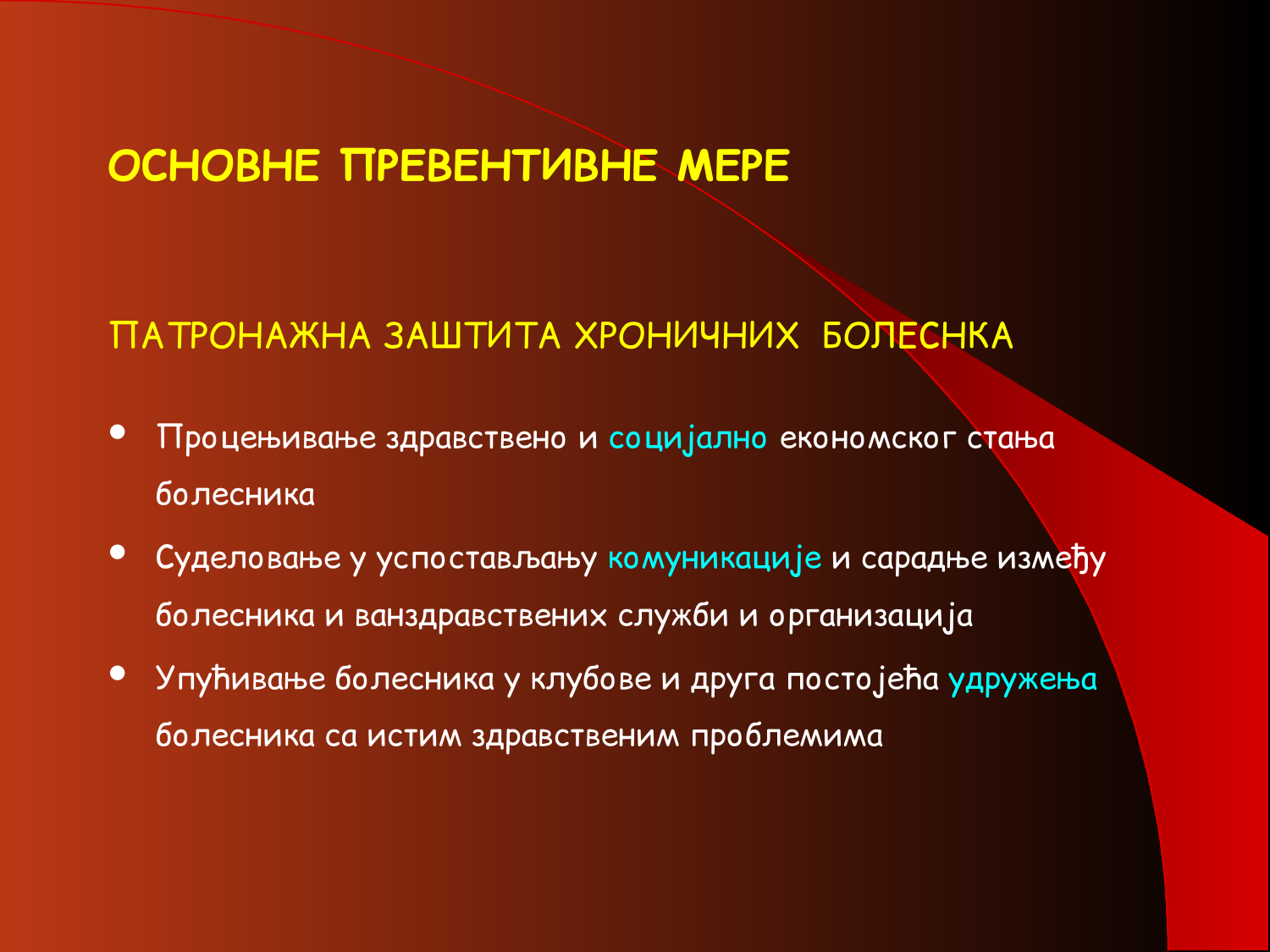

# ОСНОВНЕ ПРЕВЕНТИВНЕ МЕРЕ
ПАТРОНАЖНА ЗАШТИТА ХРОНИЧНИХ  БОЛЕСНКА

Процењивање здравствено и социјално економског стања болесника
Суделовање у успостављању комуникације и сарадње између болесника и ванздравствених служби и организација
Упућивање болесника у клубове и друга постојећа удружења болесника са истим здравственим проблемима